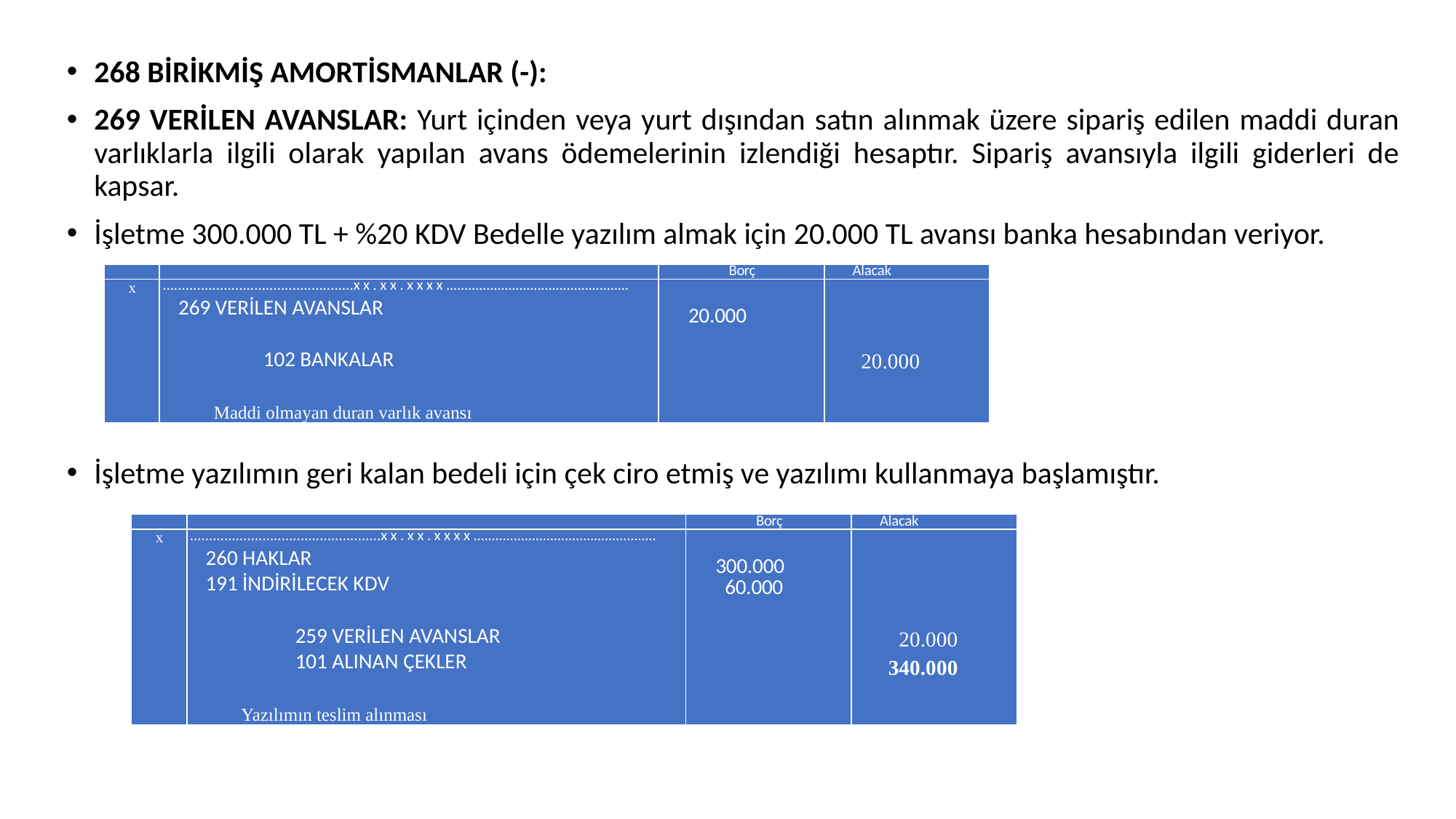

268 BİRİKMİŞ AMORTİSMANLAR (-):
269 VERİLEN AVANSLAR: Yurt içinden veya yurt dışından satın alınmak üzere sipariş edilen maddi duran varlıklarla ilgili olarak yapılan avans ödemelerinin izlendiği hesaptır. Sipariş avansıyla ilgili giderleri de kapsar.
İşletme 300.000 TL + %20 KDV Bedelle yazılım almak için 20.000 TL avansı banka hesabından veriyor.

İşletme yazılımın geri kalan bedeli için çek ciro etmiş ve yazılımı kullanmaya başlamıştır.

|  |  | Borç | Alacak |
| --- | --- | --- | --- |
| x | ..................................................xx.xx.xxxx.................................................. 269 VERİLEN AVANSLAR   102 BANKALAR Maddi olmayan duran varlık avansı | 20.000 | 20.000 |
|  |  | Borç | Alacak |
| --- | --- | --- | --- |
| x | ..................................................xx.xx.xxxx.................................................. 260 HAKLAR 191 İNDİRİLECEK KDV 259 VERİLEN AVANSLAR 101 ALINAN ÇEKLER Yazılımın teslim alınması | 300.000 60.000 | 20.000 340.000 |